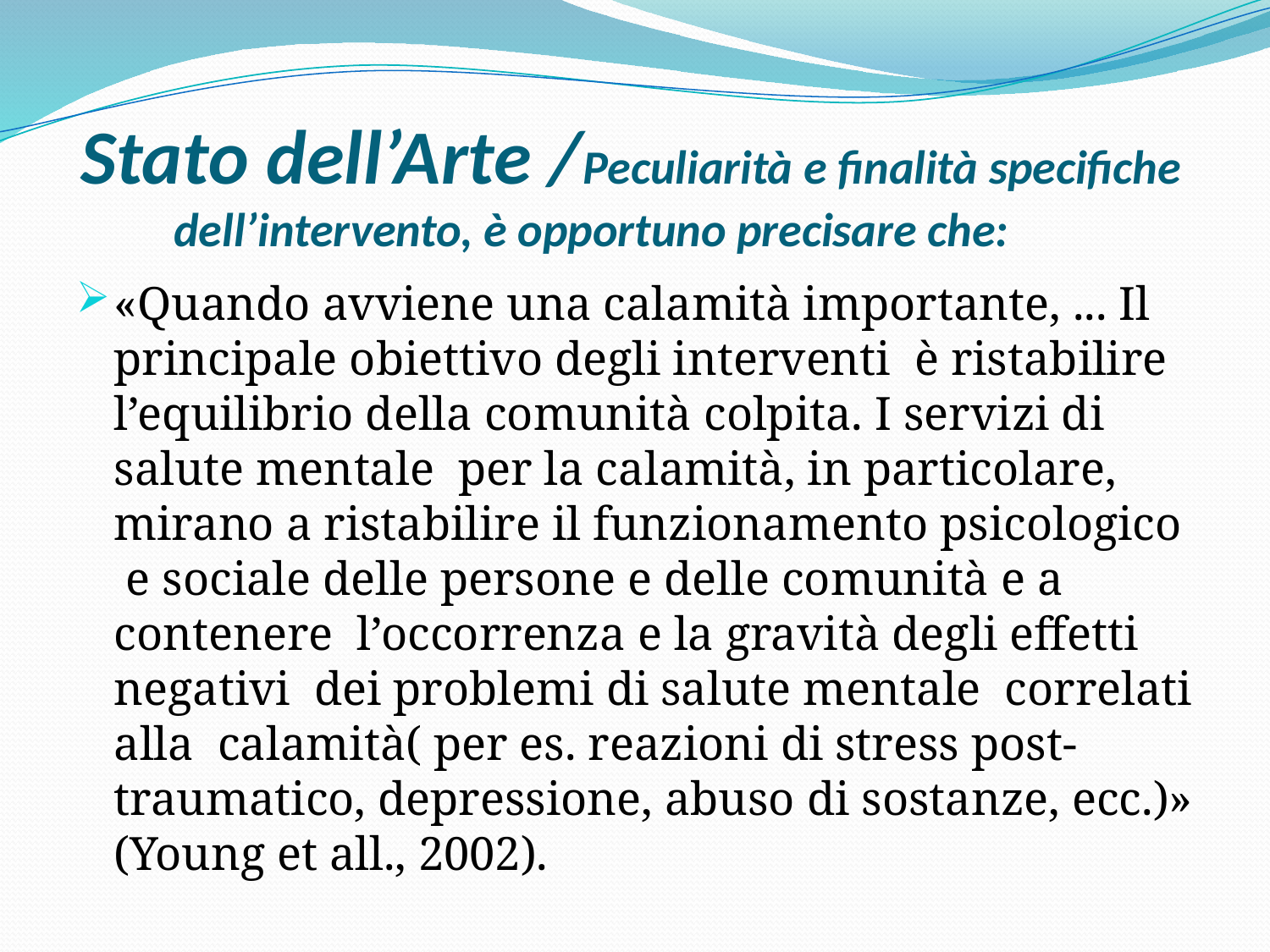

# Stato dell’Arte /Peculiarità e finalità specifiche   	dell’intervento, è opportuno precisare che:
«Quando avviene una calamità importante, ... Il principale obiettivo degli interventi  è ristabilire l’equilibrio della comunità colpita. I servizi di salute mentale  per la calamità, in particolare,  mirano a ristabilire il funzionamento psicologico  e sociale delle persone e delle comunità e a contenere  l’occorrenza e la gravità degli effetti negativi  dei problemi di salute mentale  correlati alla  calamità( per es. reazioni di stress post-traumatico, depressione, abuso di sostanze, ecc.)» (Young et all., 2002).